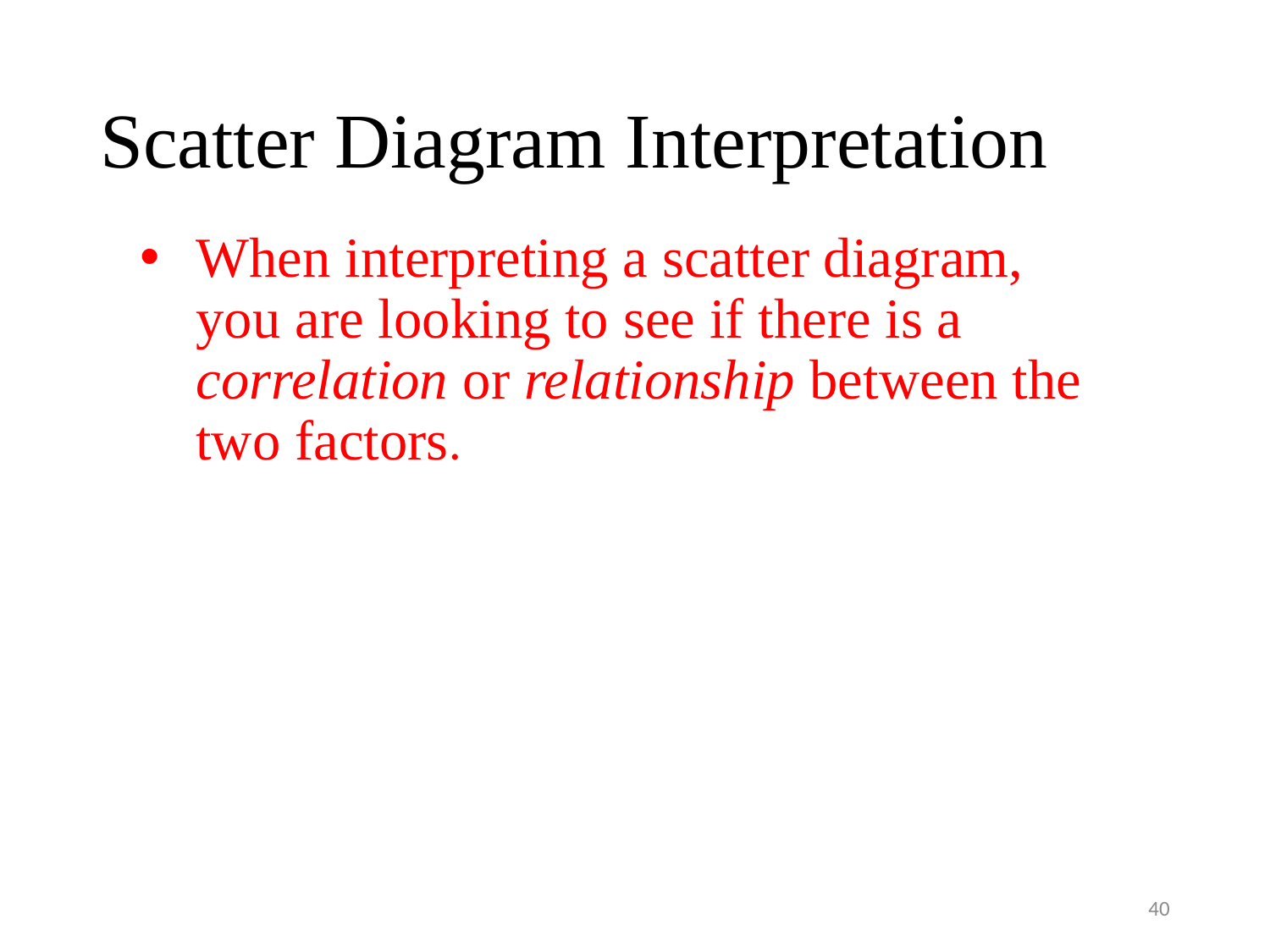

# Scatter Diagram Interpretation
When interpreting a scatter diagram, you are looking to see if there is a correlation or relationship between the two factors.

40